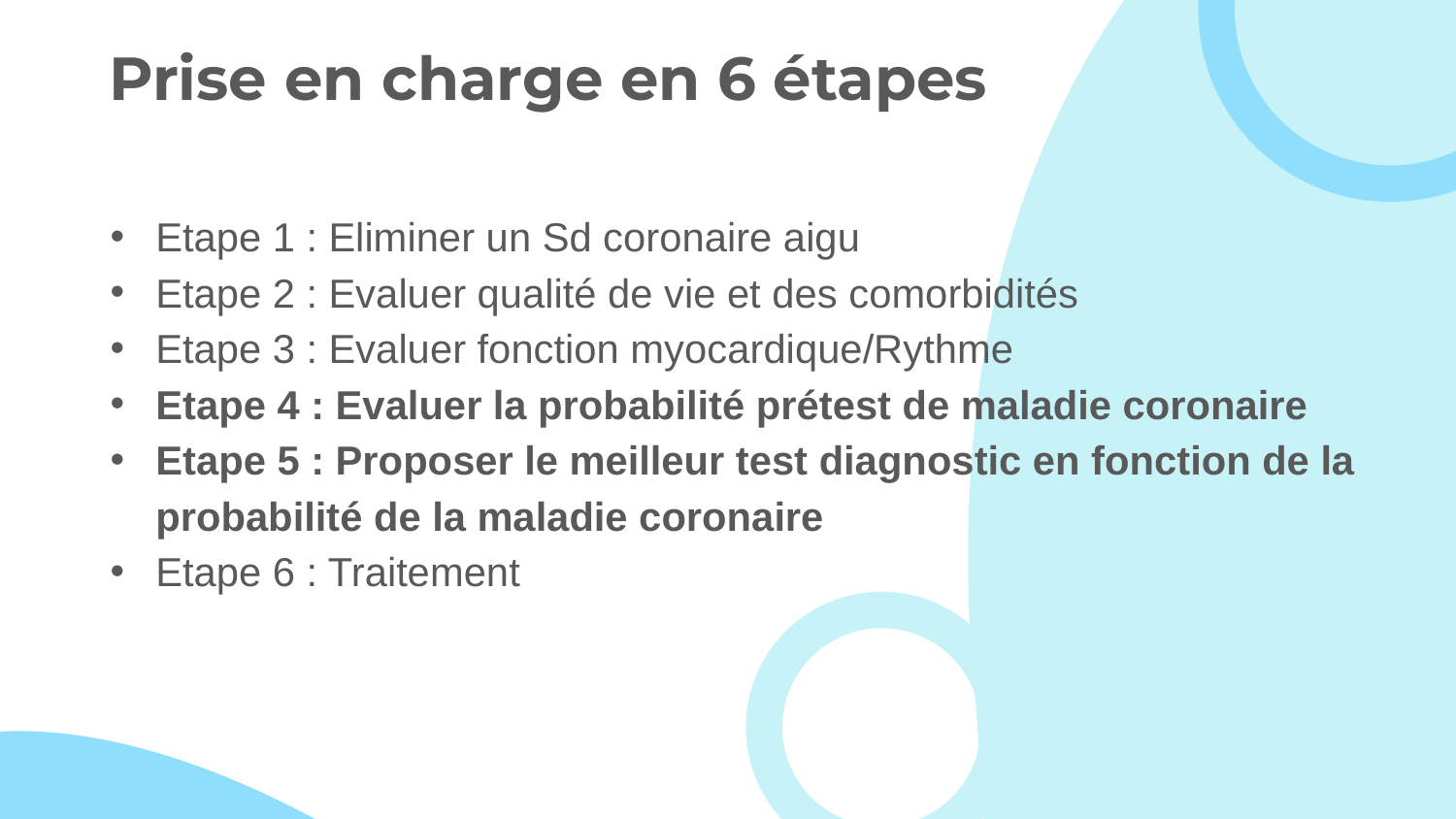

# Prise en charge en 6 étapes

Etape 1 : Eliminer un Sd coronaire aigu
Etape 2 : Evaluer qualité de vie et des comorbidités
Etape 3 : Evaluer fonction myocardique/Rythme
Etape 4 : Evaluer la probabilité prétest de maladie coronaire
Etape 5 : Proposer le meilleur test diagnostic en fonction de la probabilité de la maladie coronaire
Etape 6 : Traitement